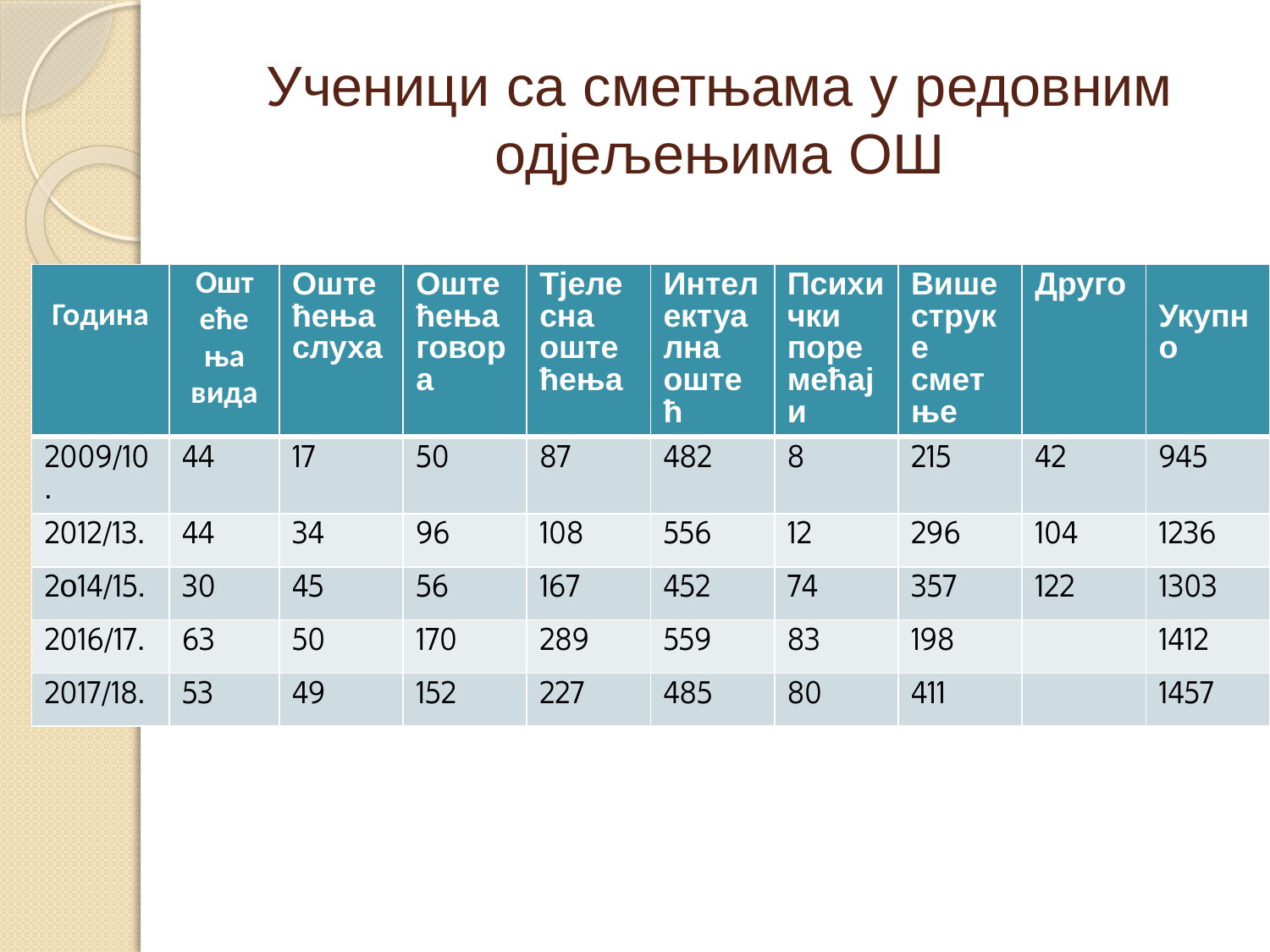

# Ученици са сметњама у редовним одјељењима ОШ
| Година | Оштећења вида | Оштећења слуха | Оштећења говора | Тјелесна оштећења | Интелектуална оштећ | Психички поремећаји | Вишеструке сметње | Друго | Укупно |
| --- | --- | --- | --- | --- | --- | --- | --- | --- | --- |
| 2009/10. | 44 | 17 | 50 | 87 | 482 | 8 | 215 | 42 | 945 |
| 2012/13. | 44 | 34 | 96 | 108 | 556 | 12 | 296 | 104 | 1236 |
| 2о14/15. | 30 | 45 | 56 | 167 | 452 | 74 | 357 | 122 | 1303 |
| 2016/17. | 63 | 50 | 170 | 289 | 559 | 83 | 198 |  | 1412 |
| 2017/18. | 53 | 49 | 152 | 227 | 485 | 80 | 411 |  | 1457 |